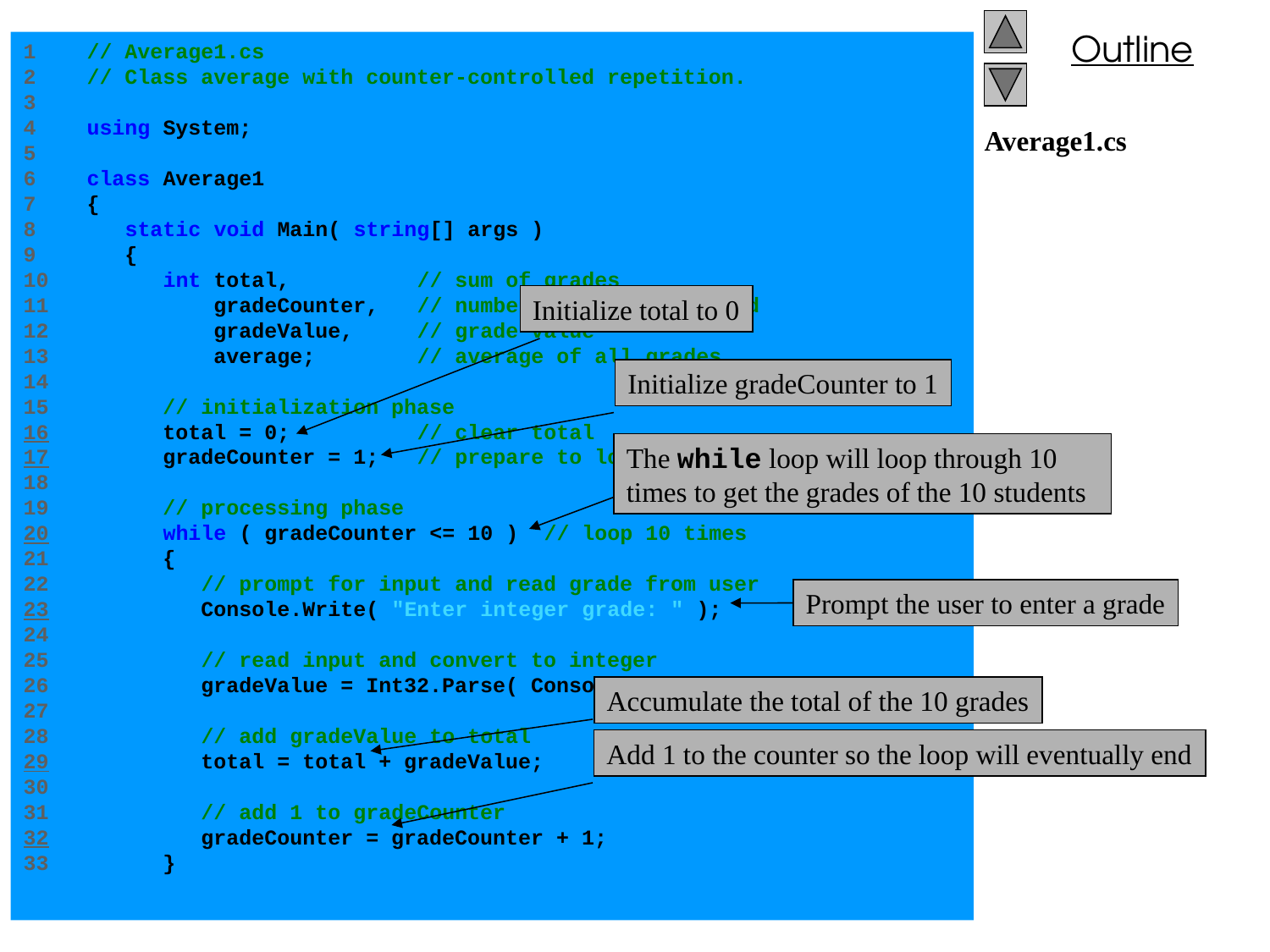

1    // Average1.cs
2    // Class average with counter-controlled repetition.
3
4    using System;
5
6    class Average1
7    {
8       static void Main( string[] args )
9       {
10         int total,          // sum of grades
11             gradeCounter,   // number of grades entered
12             gradeValue,     // grade value
13             average;        // average of all grades
14
15         // initialization phase
16         total = 0;          // clear total
17         gradeCounter = 1;   // prepare to loop
18
19         // processing phase
20         while ( gradeCounter <= 10 )  // loop 10 times
21         {
22            // prompt for input and read grade from user
23            Console.Write( "Enter integer grade: " );
24
25            // read input and convert to integer
26            gradeValue = Int32.Parse( Console.ReadLine() );
27
28            // add gradeValue to total
29            total = total + gradeValue;
30
31            // add 1 to gradeCounter
32            gradeCounter = gradeCounter + 1;
33         }
# Average1.cs
Initialize total to 0

Initialize gradeCounter to 1

The while loop will loop through 10 times to get the grades of the 10 students

Prompt the user to enter a grade

Accumulate the total of the 10 grades

Add 1 to the counter so the loop will eventually end